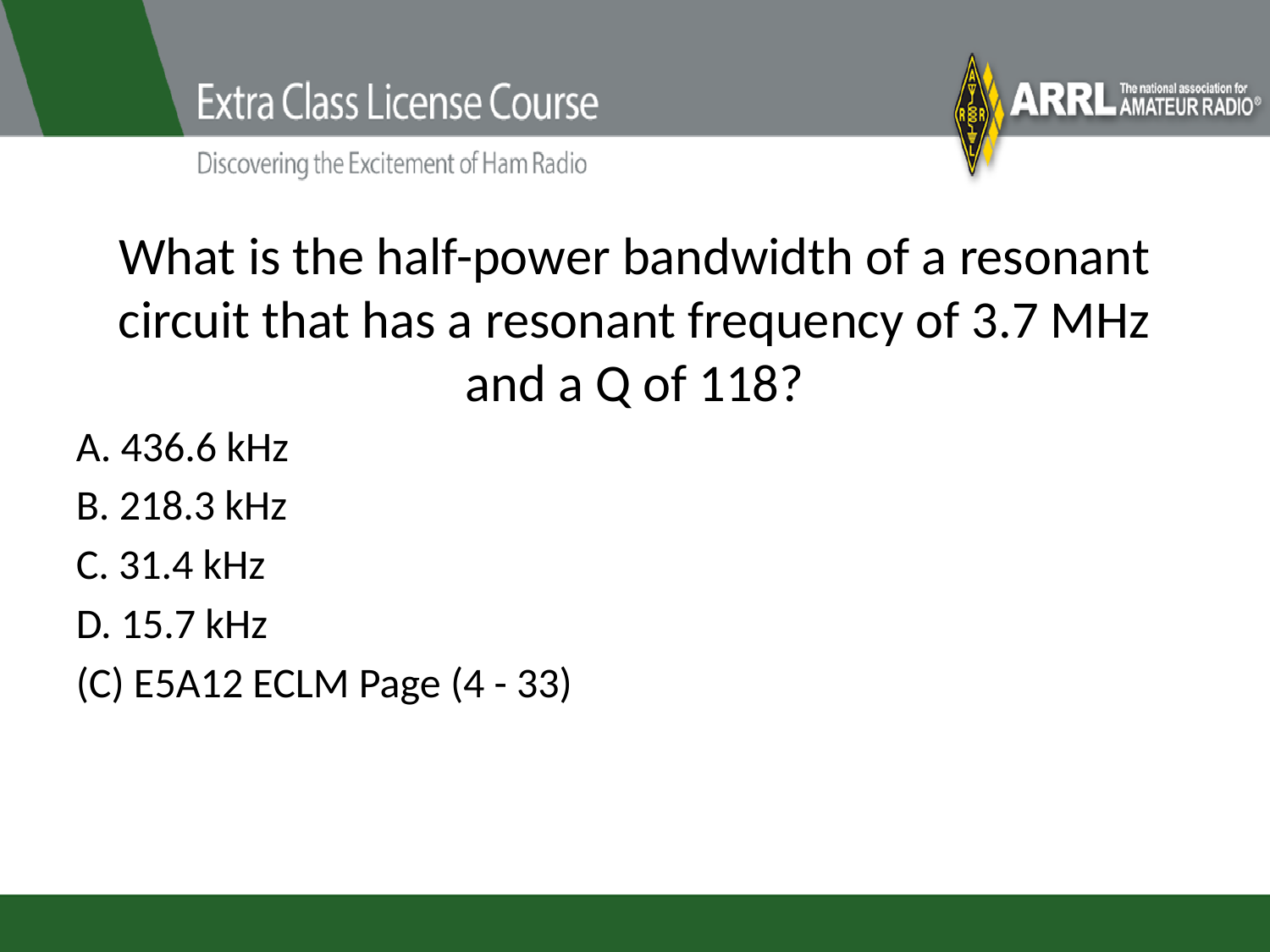

# What is the half-power bandwidth of a resonant circuit that has a resonant frequency of 3.7 MHz and a Q of 118?
A. 436.6 kHz
B. 218.3 kHz
C. 31.4 kHz
D. 15.7 kHz
(C) E5A12 ECLM Page (4 - 33)